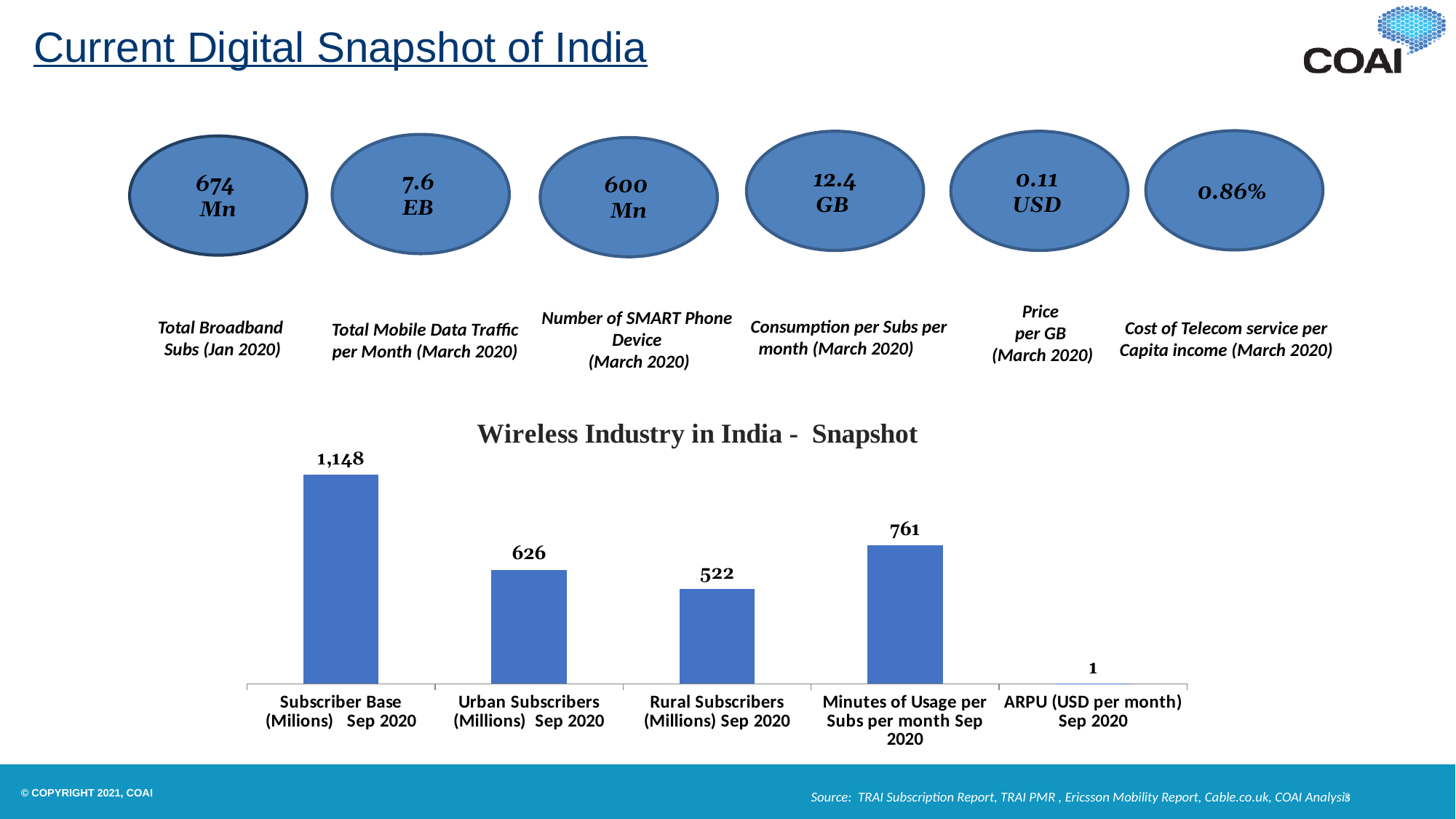

Current Digital Snapshot of India
0.86%
12.4
GB
0.11
USD
7.6
EB
674
Mn
600
Mn
Price
per GB
(March 2020)
      Consumption per Subs per month (March 2020)
Cost of Telecom service per Capita income (March 2020)
Total Broadband
Subs (Jan 2020)
Number of SMART Phone Device
 (March 2020)
Total Mobile Data Traffic per Month (March 2020)

### Chart

| Category |  |
|---|---|
| Subscriber Base (Milions)   Sep 2020 | 1148.0 |
| Urban Subscribers (Millions)  Sep 2020 | 626.0 |
| Rural Subscribers (Millions) Sep 2020 | 522.0 |
| Minutes of Usage per Subs per month Sep 2020 | 761.0 |
| ARPU (USD per month) Sep 2020 | 1.3 |
Source:  TRAI Subscription Report, TRAI PMR , Ericsson Mobility Report, Cable.co.uk, COAI Analysis